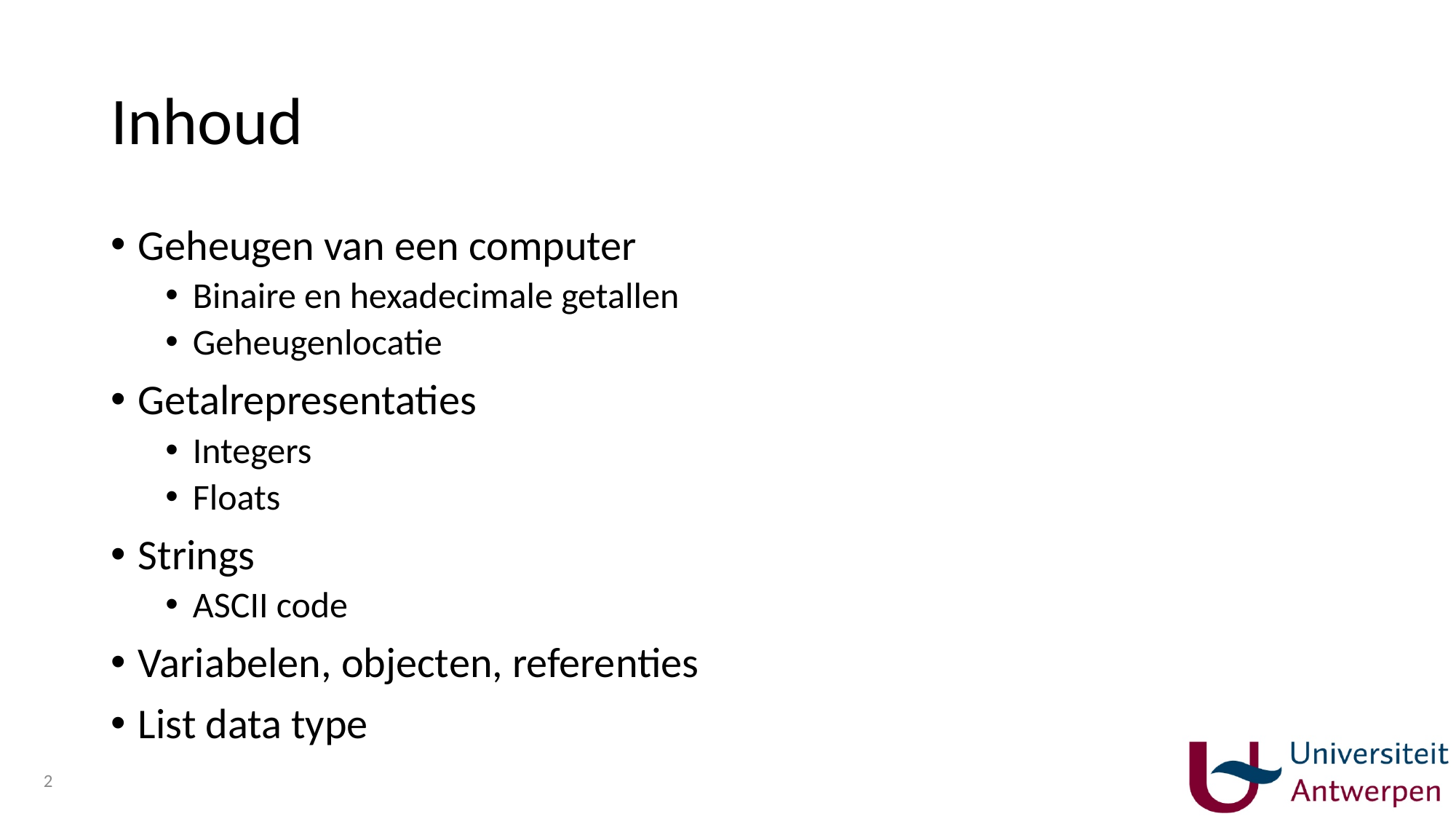

# Inhoud
Geheugen van een computer
Binaire en hexadecimale getallen
Geheugenlocatie
Getalrepresentaties
Integers
Floats
Strings
ASCII code
Variabelen, objecten, referenties
List data type

2